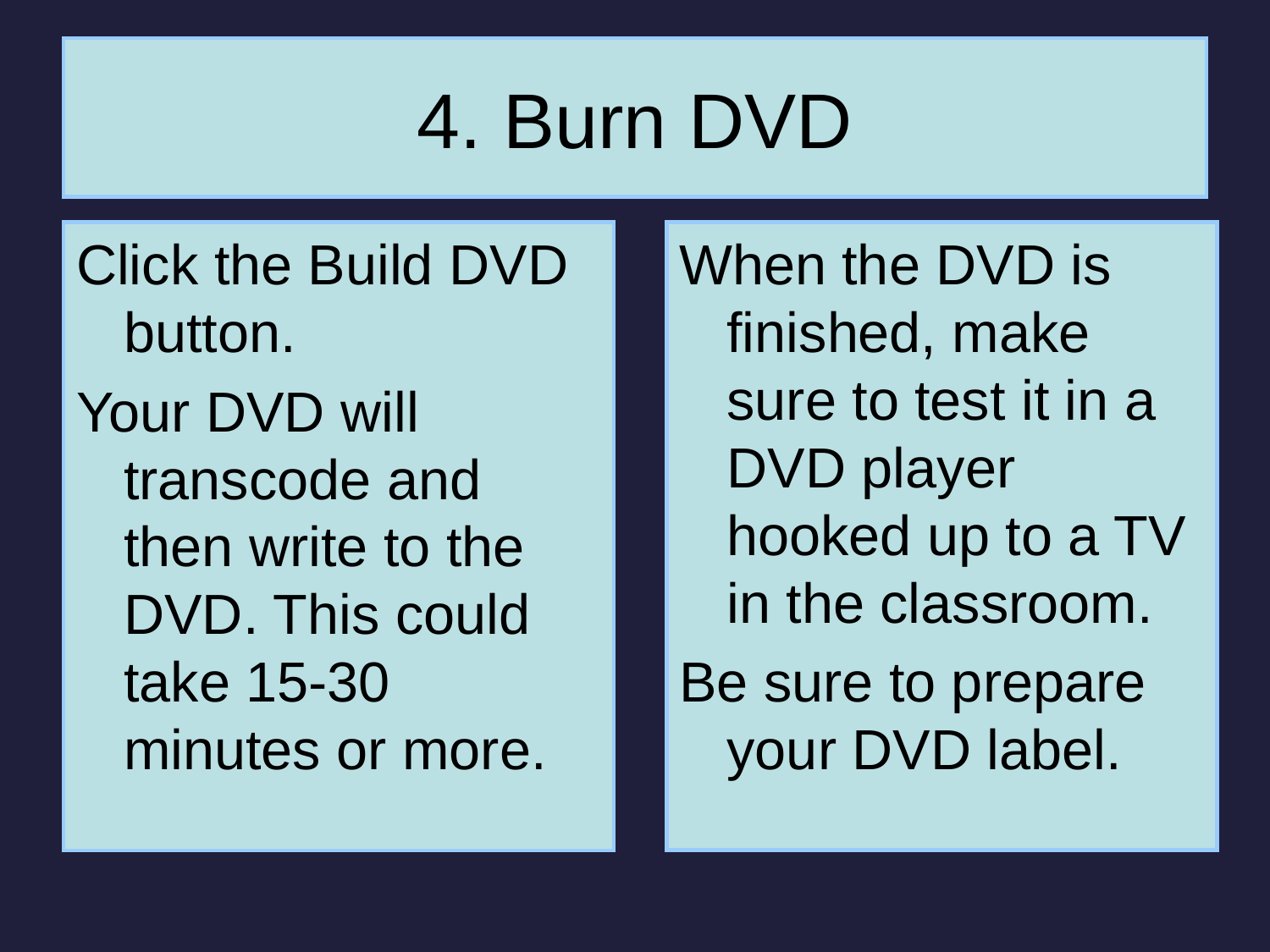

# 4. Burn DVD
Click the Build DVD button.
Your DVD will transcode and then write to the DVD. This could take 15-30 minutes or more.
When the DVD is finished, make sure to test it in a DVD player hooked up to a TV in the classroom.
Be sure to prepare your DVD label.